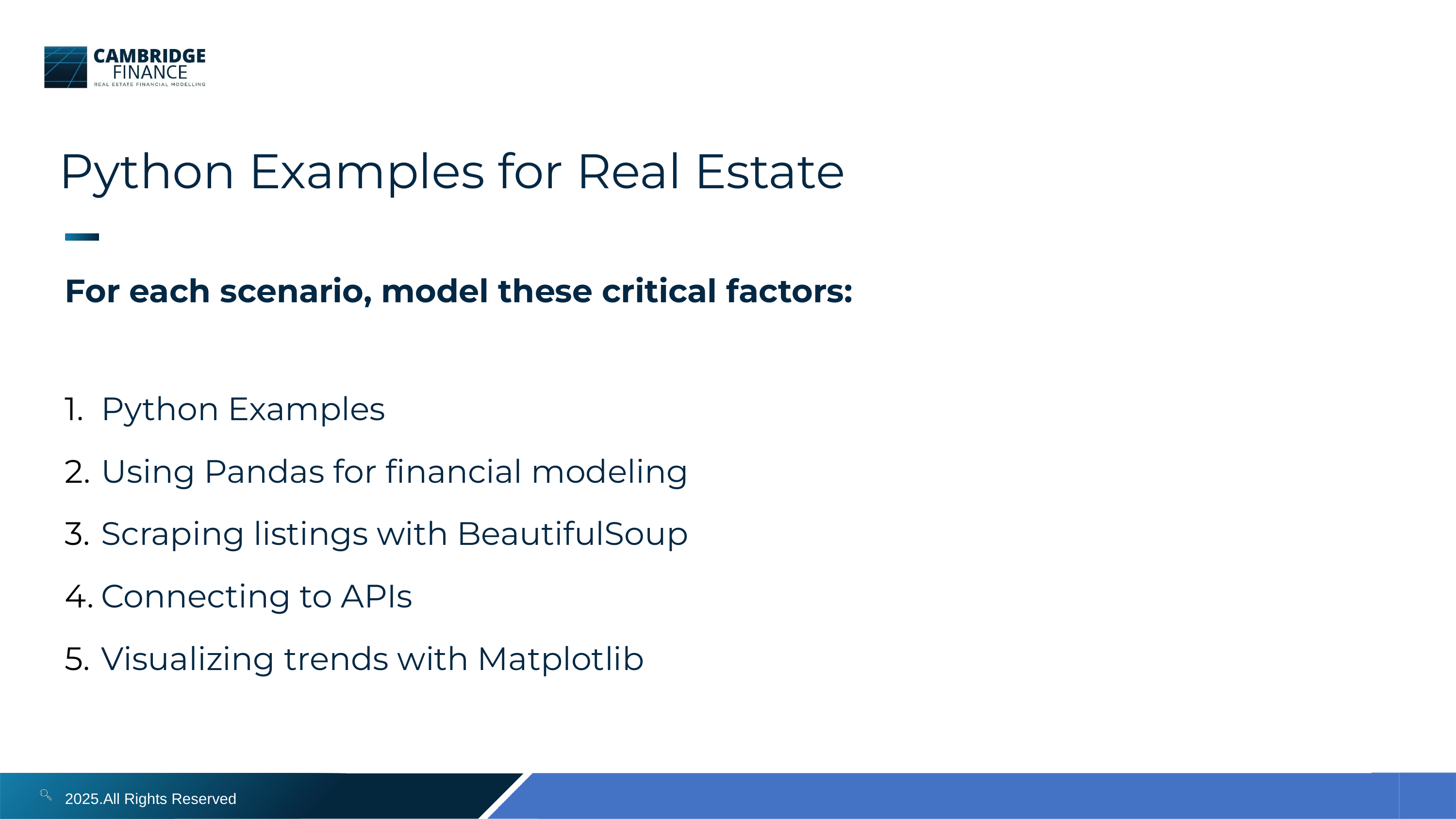

Python Examples for Real Estate

For each scenario, model these critical factors:

Python Examples
Using Pandas for financial modeling
Scraping listings with BeautifulSoup
Connecting to APIs
Visualizing trends with Matplotlib

2025.All Rights Reserved